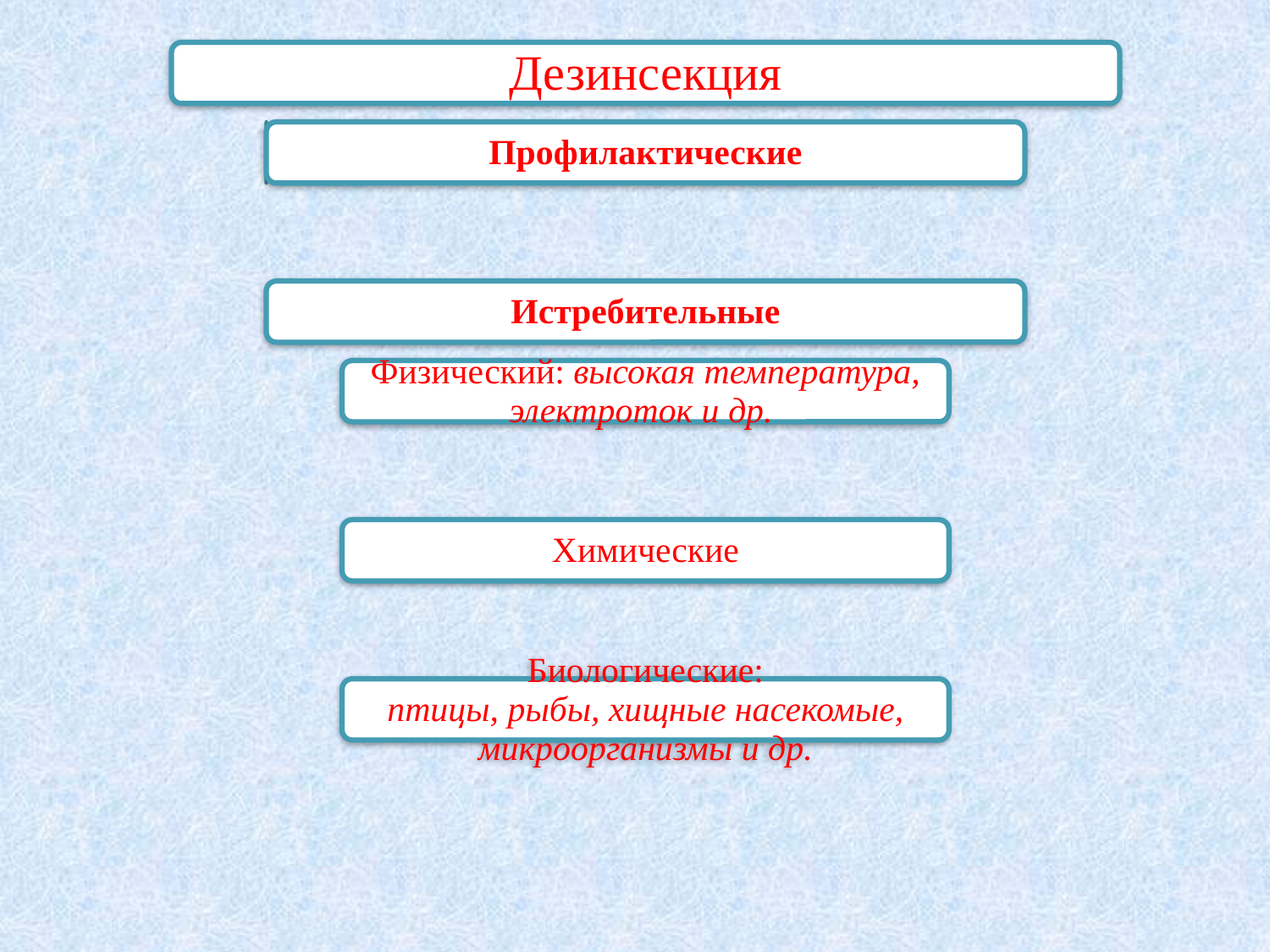

Дезинсекция
Профилактические
Истребительные
Физический: высокая температура, электроток и др.
Химические
Биологические:
птицы, рыбы, хищные насекомые, микроорганизмы и др.